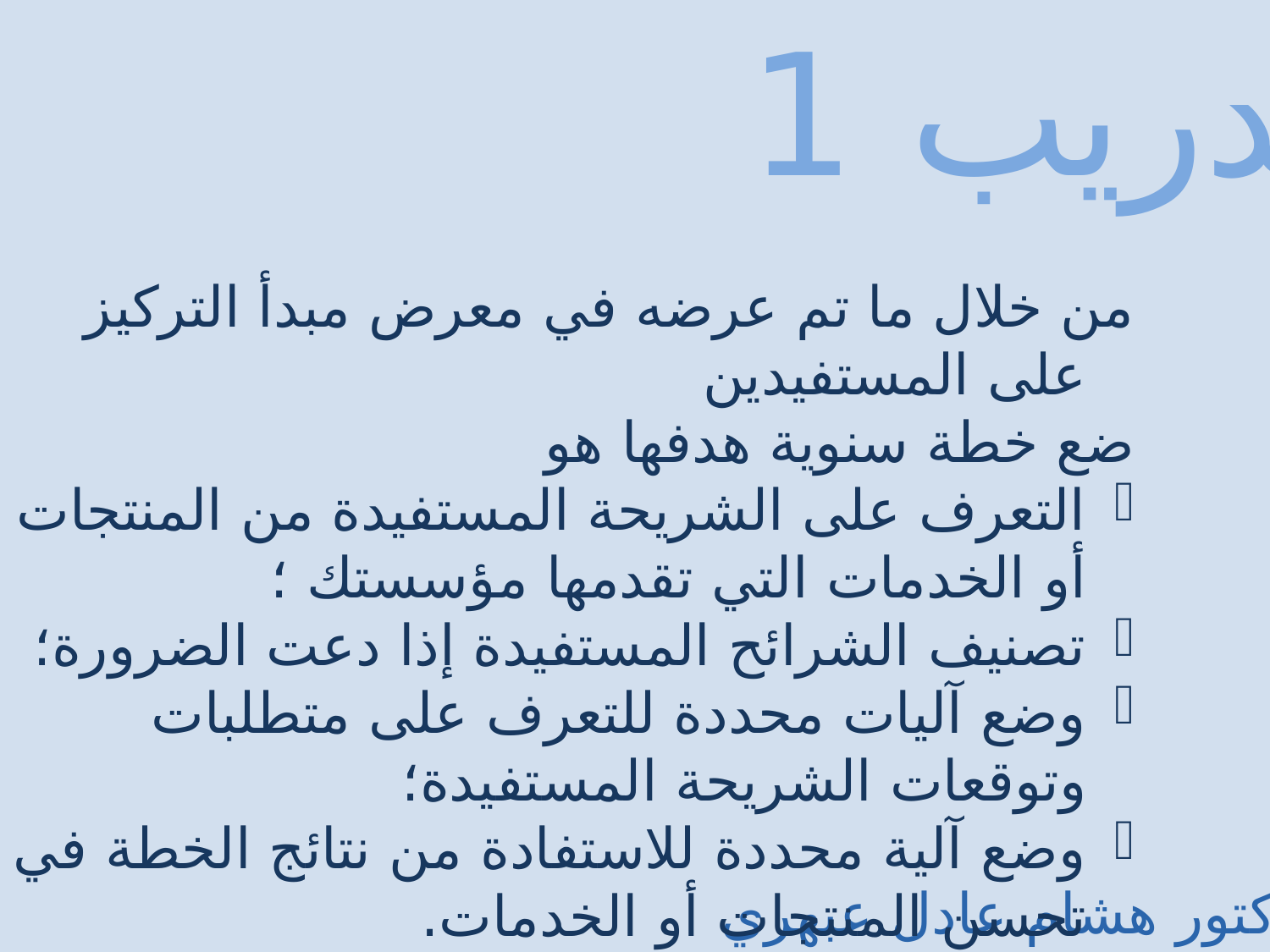

تدريب 1
من خلال ما تم عرضه في معرض مبدأ التركيز على المستفيدين
ضع خطة سنوية هدفها هو
التعرف على الشريحة المستفيدة من المنتجات أو الخدمات التي تقدمها مؤسستك ؛
تصنيف الشرائح المستفيدة إذا دعت الضرورة؛
وضع آليات محددة للتعرف على متطلبات وتوقعات الشريحة المستفيدة؛
وضع آلية محددة للاستفادة من نتائج الخطة في تحسن المنتجات أو الخدمات.

.
الدكتور هشام عادل عبهري